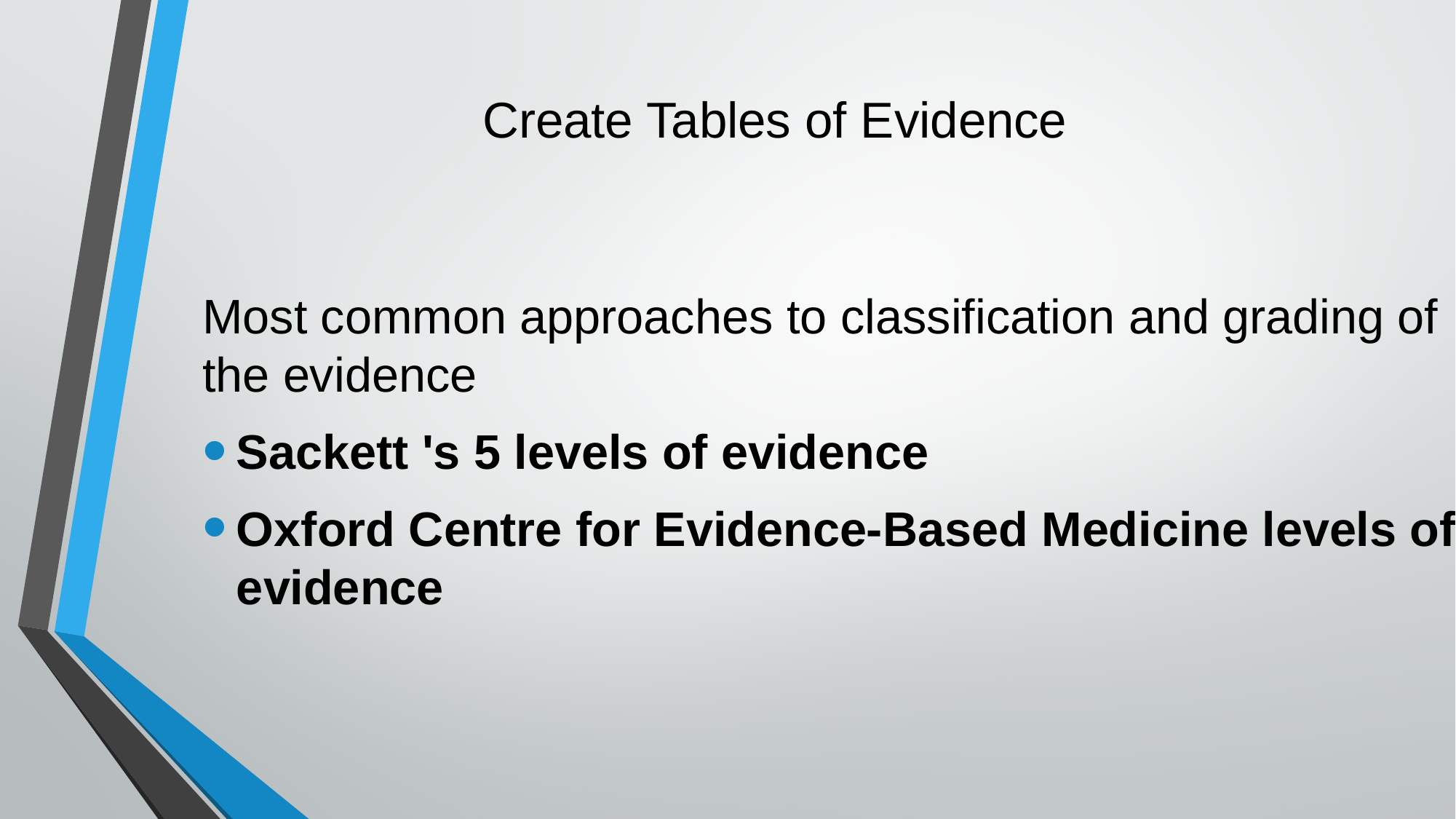

# Create Tables of Evidence
Most common approaches to classification and grading of the evidence
Sackett 's 5 levels of evidence
Oxford Centre for Evidence-Based Medicine levels of evidence